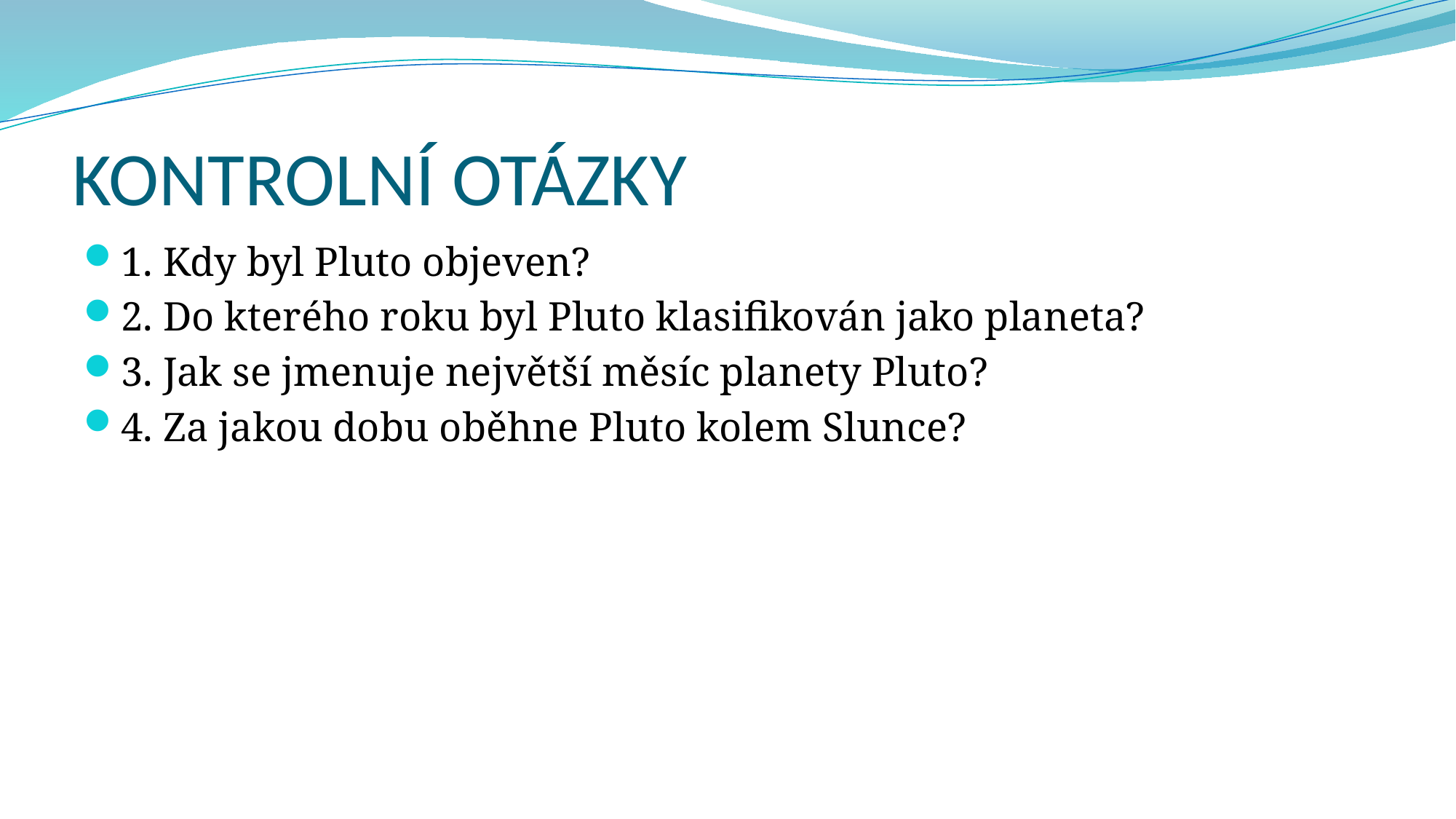

# KONTROLNÍ OTÁZKY
1. Kdy byl Pluto objeven?
2. Do kterého roku byl Pluto klasifikován jako planeta?
3. Jak se jmenuje největší měsíc planety Pluto?
4. Za jakou dobu oběhne Pluto kolem Slunce?